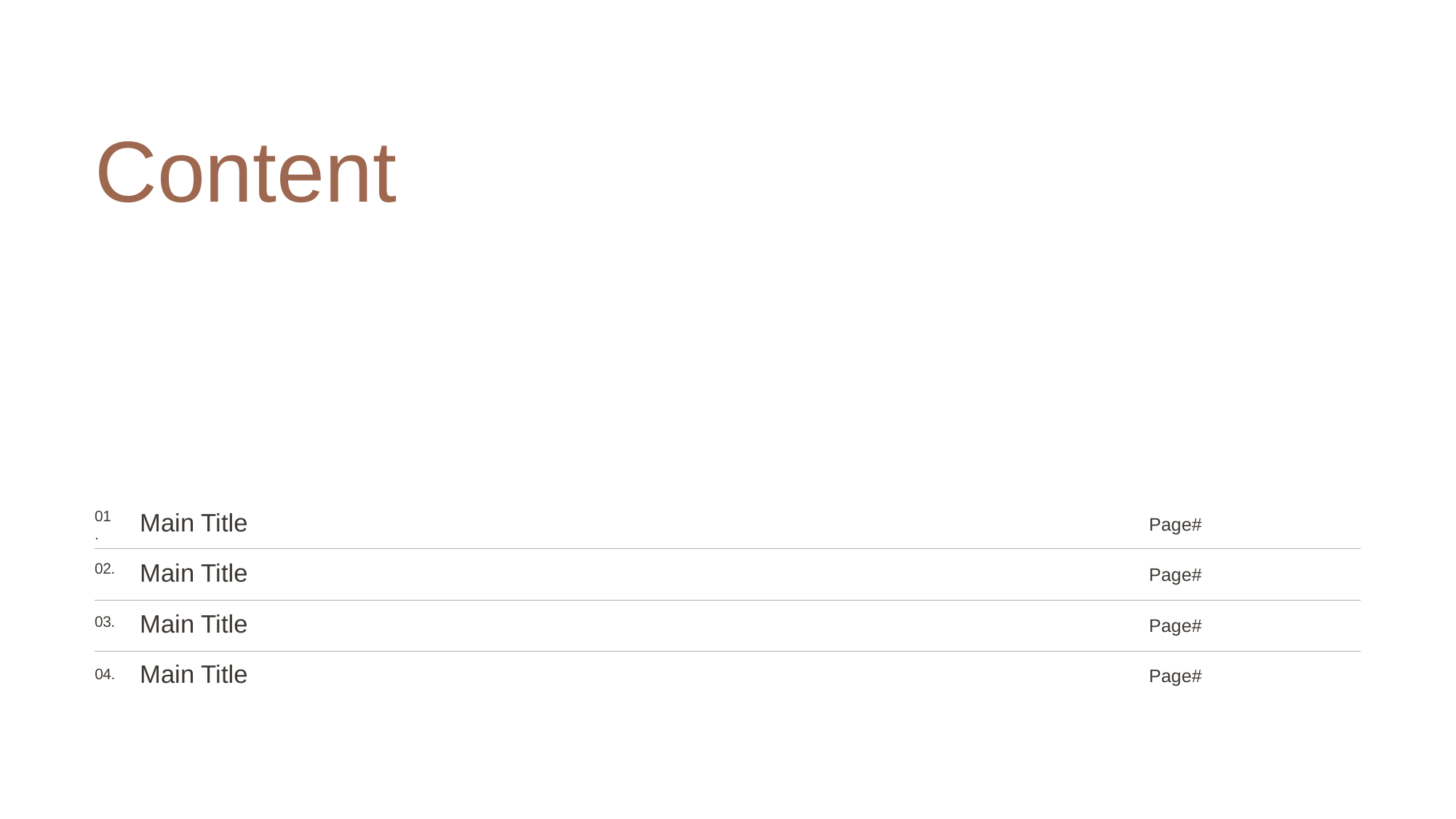

# Content

Main Title
01.
Page#

Main Title
02.
Page#

Main Title
03.
Page#

Main Title
Page#
04.